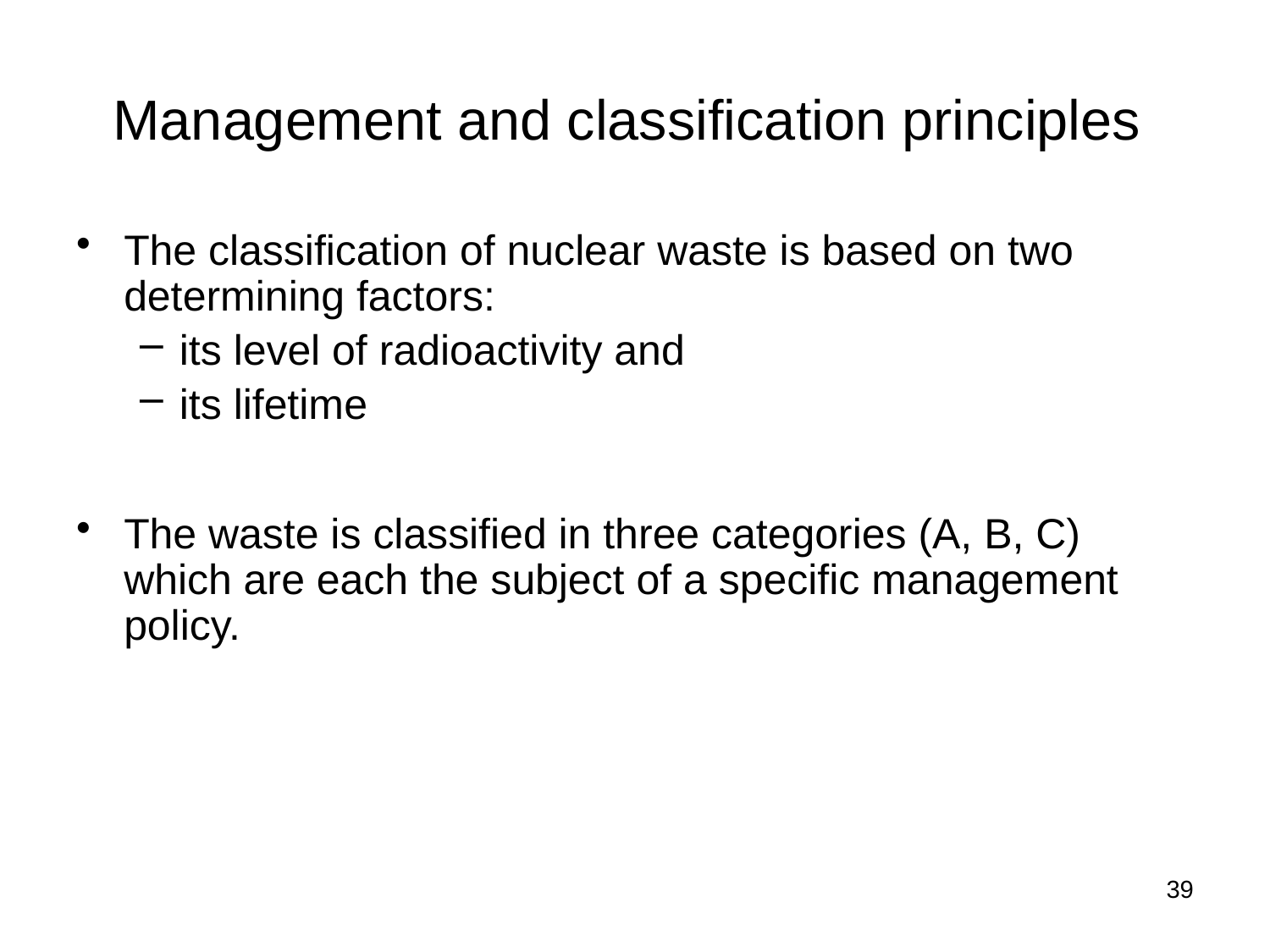

# Management and classification principles
The classification of nuclear waste is based on two determining factors:
its level of radioactivity and
its lifetime

The waste is classified in three categories (A, B, C) which are each the subject of a specific management policy.

39